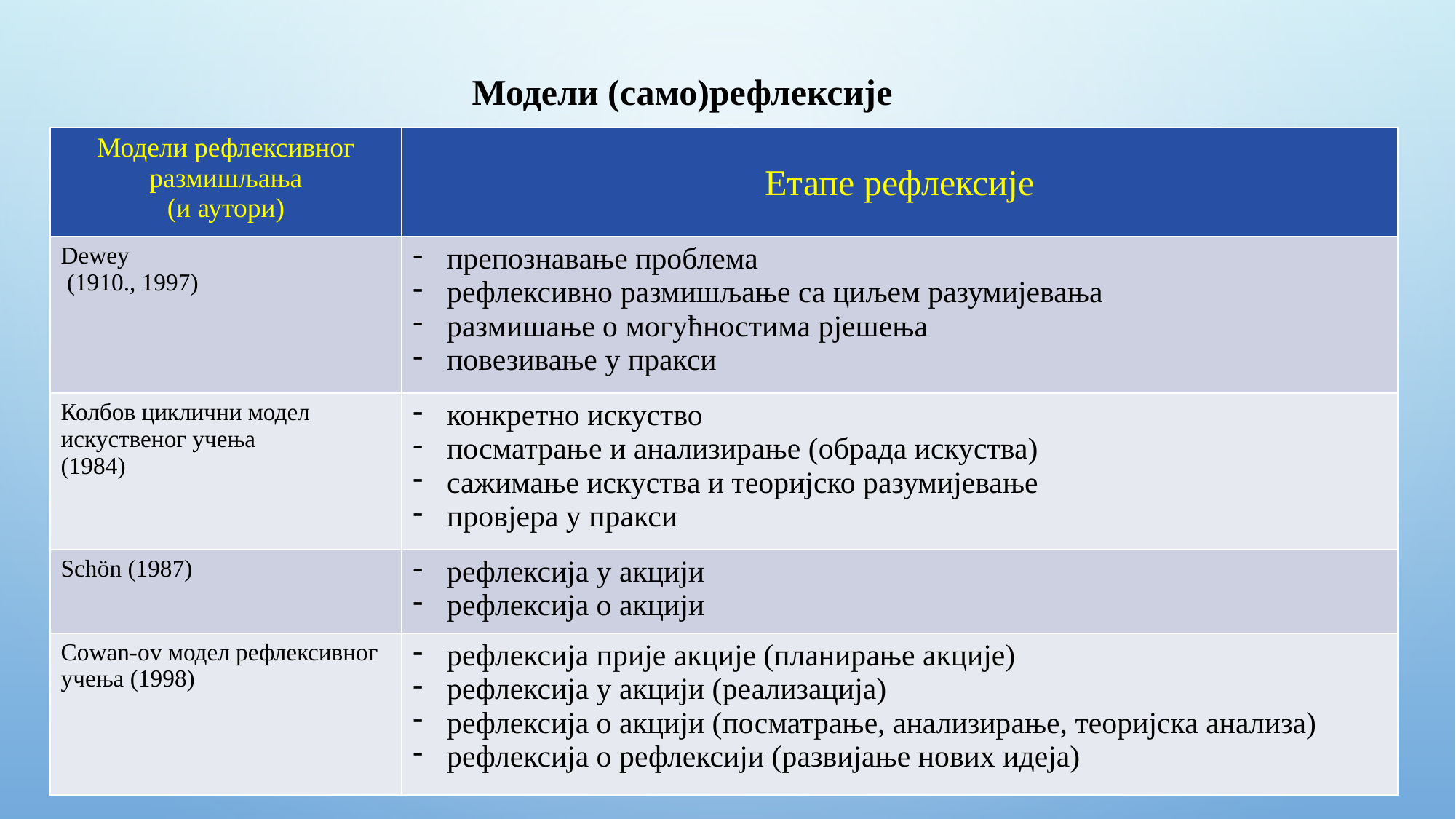

# Модели (само)рефлексије
| Модели рефлексивног размишљања (и аутори) | Етапе рефлексије |
| --- | --- |
| Dewey (1910., 1997) | препознавање проблема рефлексивно размишљање са циљем разумијевања размишање о могућностима рјешења повезивање у пракси |
| Колбов циклични модел искуственог учења (1984) | конкретно искуство посматрање и анализирање (обрада искуства) сажимање искуства и теоријско разумијевање провјера у пракси |
| Schön (1987) | рефлексија у акцији рефлексија о акцији |
| Cowan-ov модел рефлексивног учења (1998) | рефлексија прије акције (планирање акције) рефлексија у акцији (реализација) рефлексија о акцији (посматрање, анализирање, теоријска анализа) рефлексија о рефлексији (развијање нових идеја) |